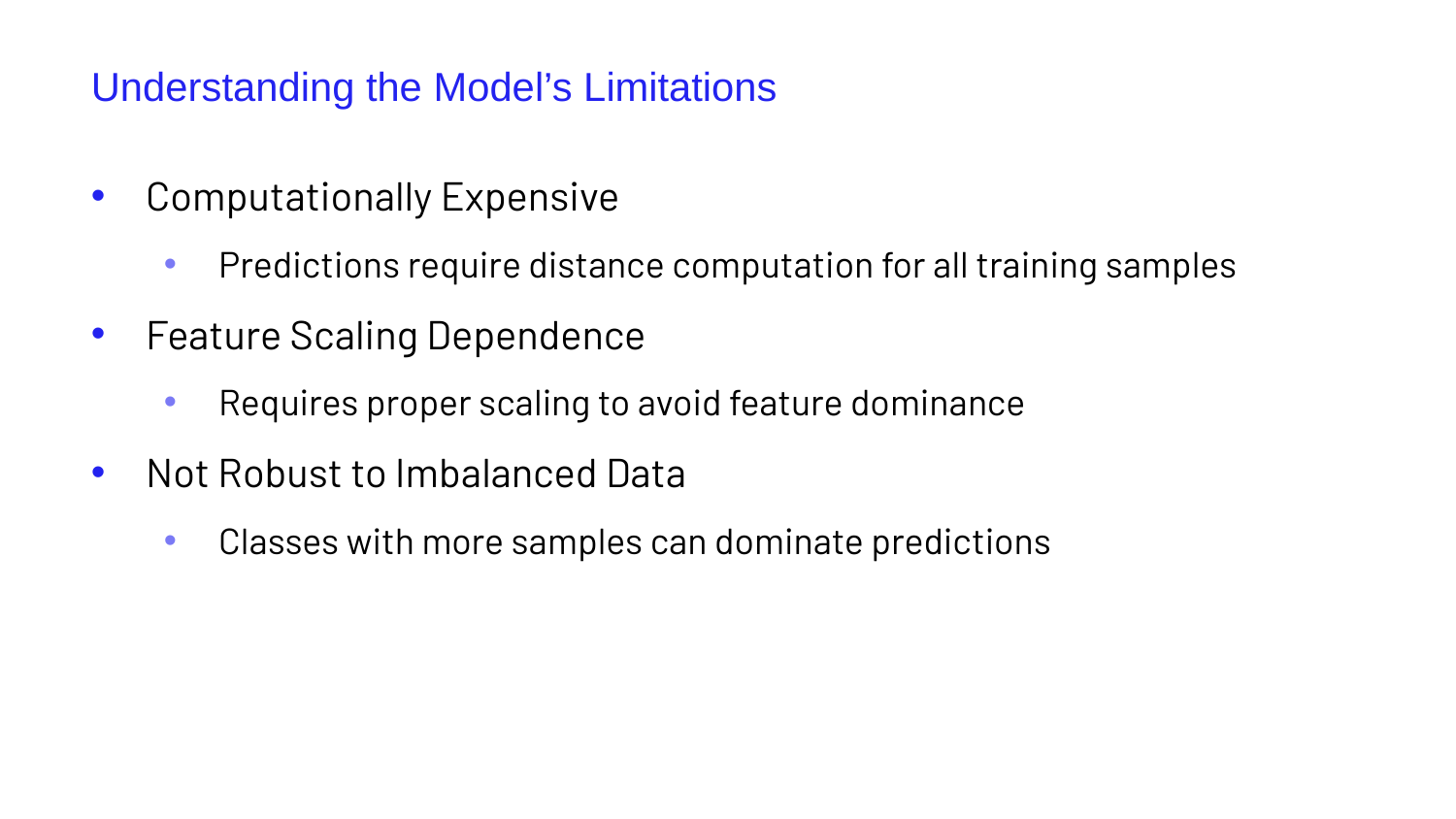

Understanding the Model’s Limitations
Computationally Expensive
Predictions require distance computation for all training samples
Feature Scaling Dependence
Requires proper scaling to avoid feature dominance
Not Robust to Imbalanced Data
Classes with more samples can dominate predictions